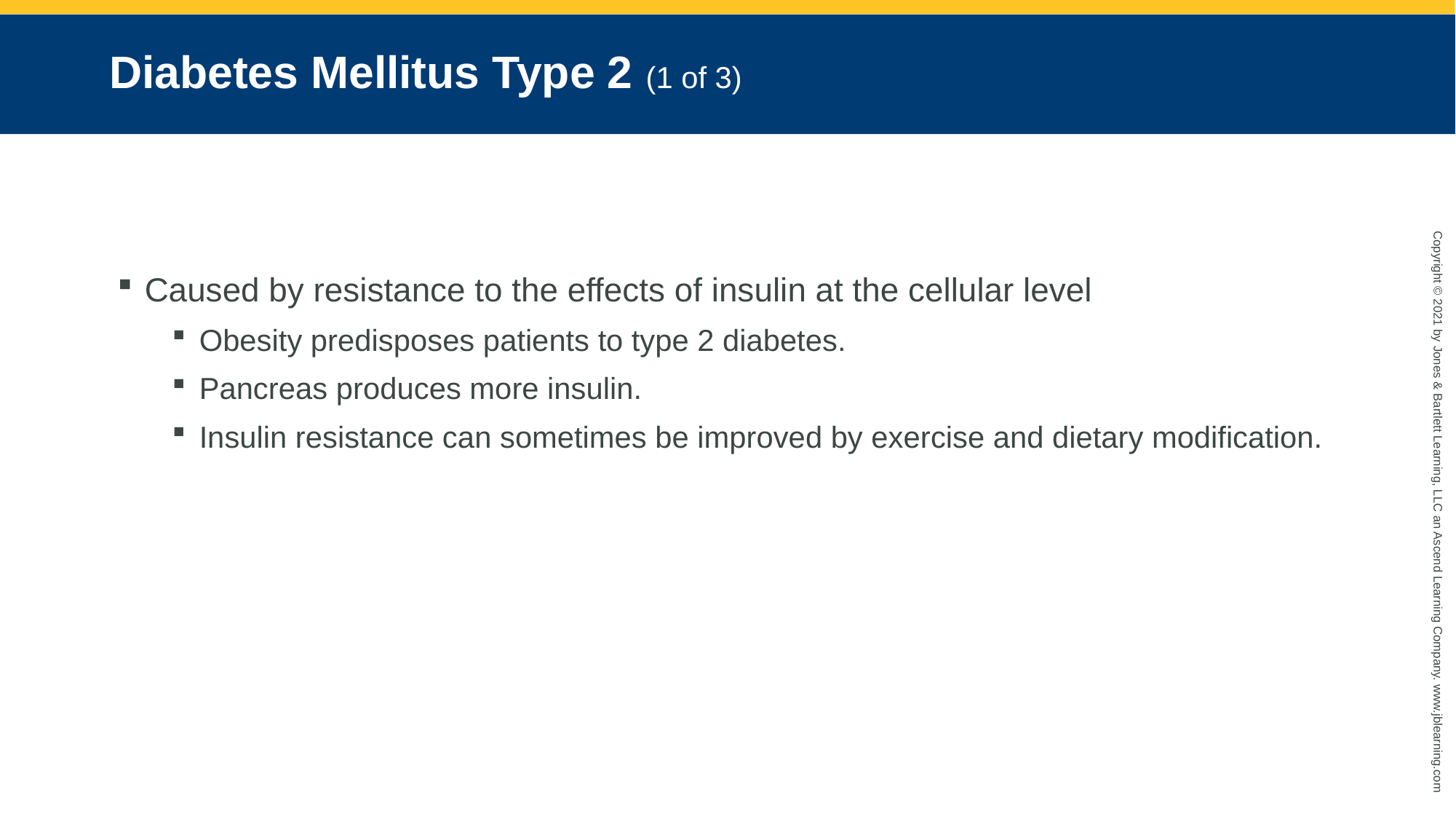

# Diabetes Mellitus Type 2 (1 of 3)
Caused by resistance to the effects of insulin at the cellular level
Obesity predisposes patients to type 2 diabetes.
Pancreas produces more insulin.
Insulin resistance can sometimes be improved by exercise and dietary modification.